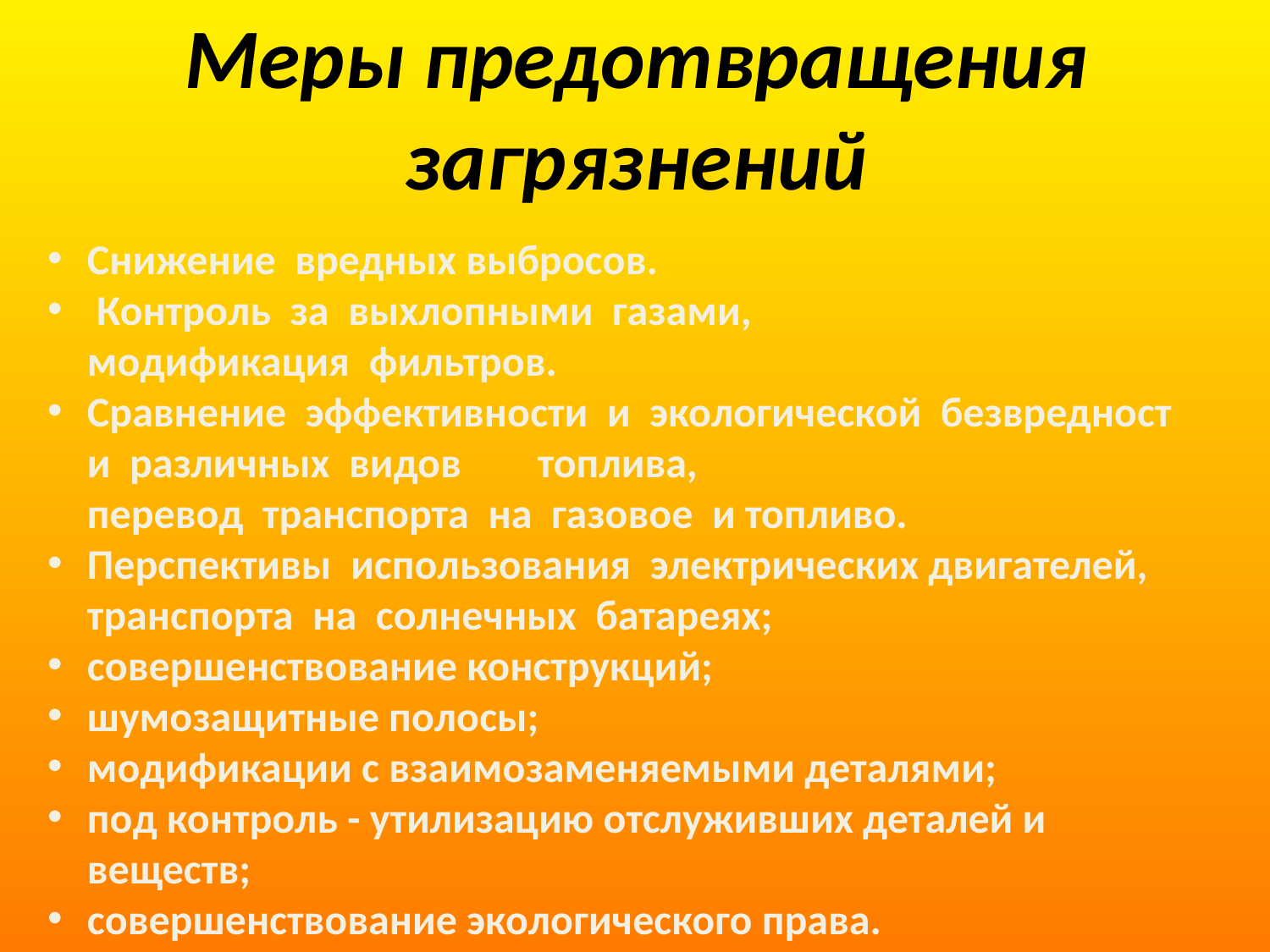

# Меры предотвращения загрязнений
Снижение  вредных выбросов.
 Контроль  за  выхлопными  газами, модификация  фильтров.
Сравнение  эффективности  и  экологической  безвредности  различных  видов        топлива, перевод  транспорта  на  газовое  и топливо.
Перспективы  использования  электрических двигателей, транспорта  на  солнечных  батареях;
совершенствование конструкций;
шумозащитные полосы;
модификации с взаимозаменяемыми деталями;
под контроль - утилизацию отслуживших деталей и веществ;
совершенствование экологического права.